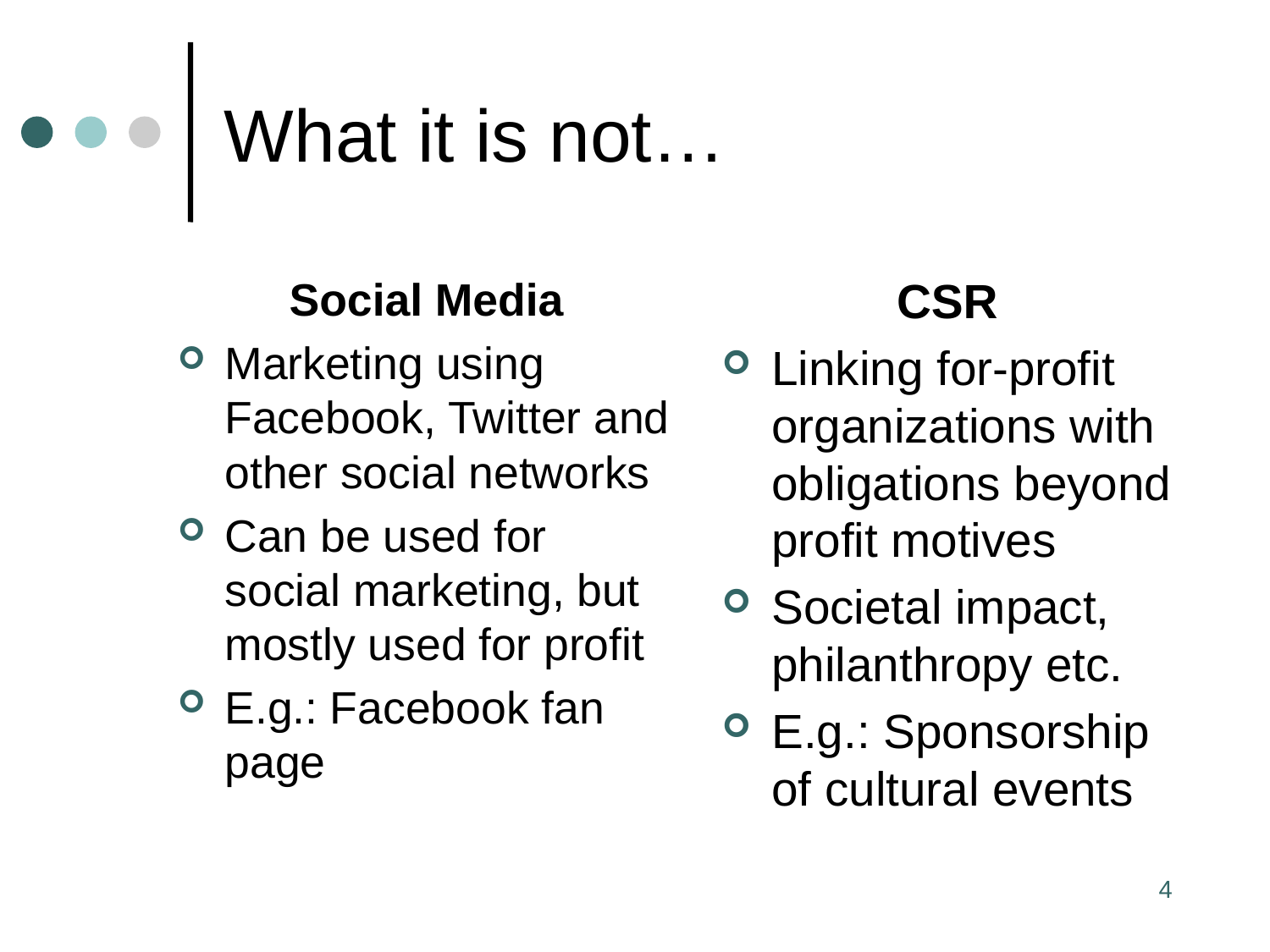

# What it is not…
Social Media
Marketing using Facebook, Twitter and other social networks
Can be used for social marketing, but mostly used for profit
E.g.: Facebook fan page

CSR
Linking for-profit organizations with obligations beyond profit motives
Societal impact, philanthropy etc.
E.g.: Sponsorship of cultural events

4